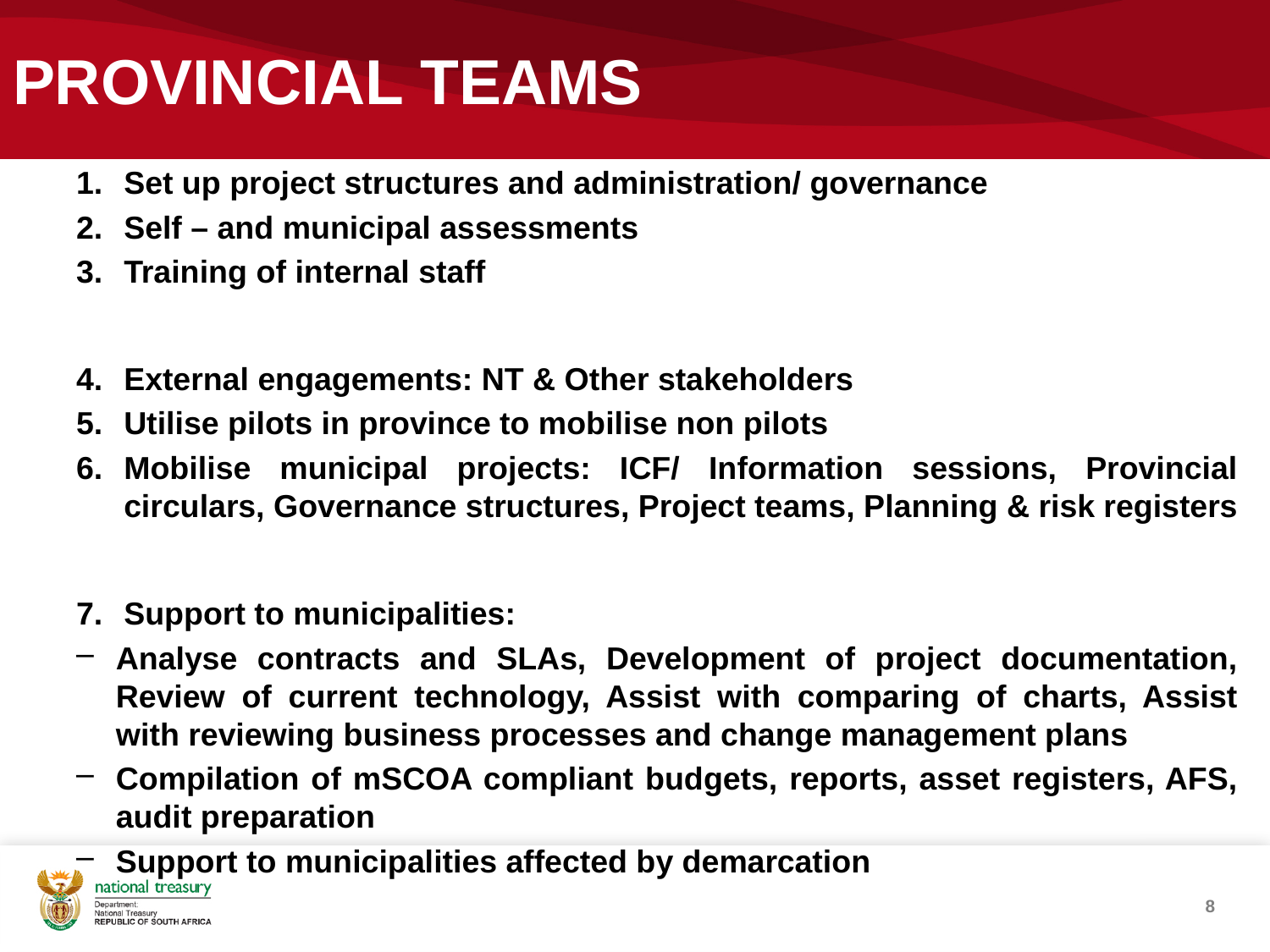

# PROVINCIAL TEAMS
Set up project structures and administration/ governance
Self – and municipal assessments
Training of internal staff

External engagements: NT & Other stakeholders
Utilise pilots in province to mobilise non pilots
Mobilise municipal projects: ICF/ Information sessions, Provincial circulars, Governance structures, Project teams, Planning & risk registers

Support to municipalities:
Analyse contracts and SLAs, Development of project documentation, Review of current technology, Assist with comparing of charts, Assist with reviewing business processes and change management plans
Compilation of mSCOA compliant budgets, reports, asset registers, AFS, audit preparation
Support to municipalities affected by demarcation

8